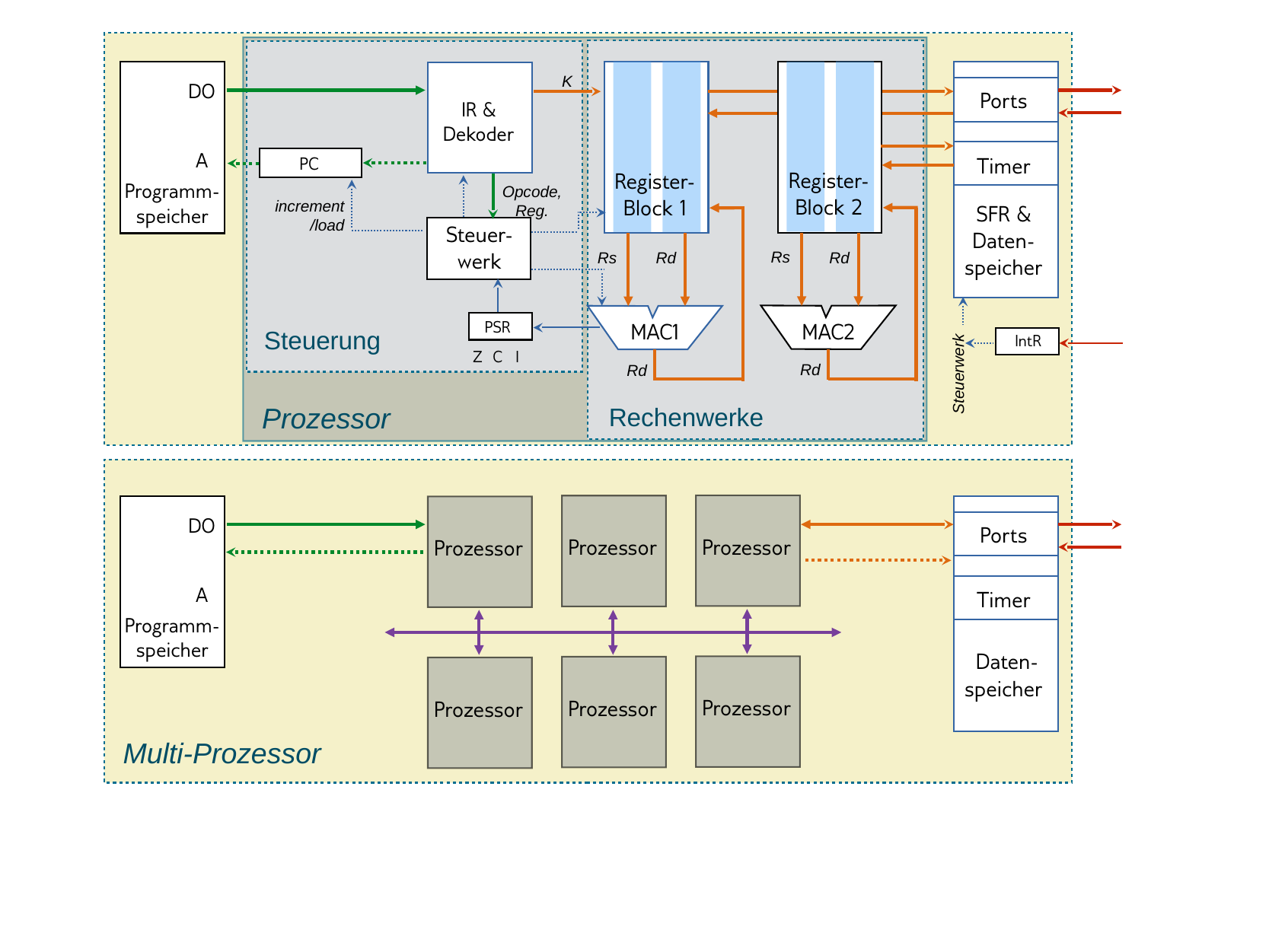

Register-Block 2

Rs
Rd

MAC2

Rd

DO
A
Programm-
speicher

K

Ports

IR & Dekoder

Timer

PC

Register-Block 1

Opcode, Reg.

SFR & Daten-speicher
increment
/load

Steuer-werk

Rs
Rd

Steuerung

PSR

C
Z
I
MAC1
IntR

Rd
Steuerwerk
Prozessor
Rechenwerke

DO
A
Programm-
speicher

Ports
Prozessor
Prozessor
Prozessor

Timer

 Daten-speicher

Prozessor
Prozessor
Prozessor
Multi-Prozessor